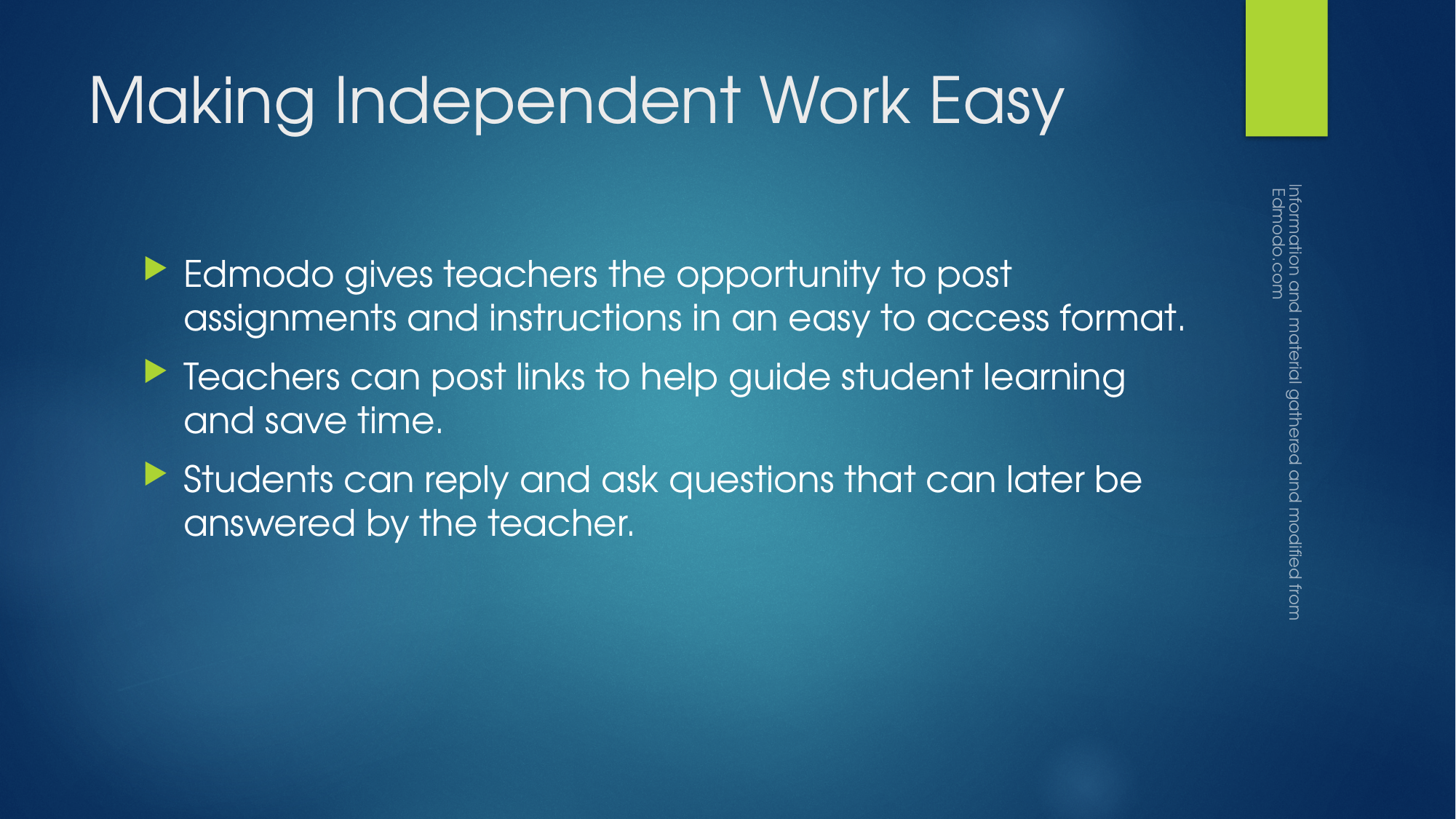

# Making Independent Work Easy
Edmodo gives teachers the opportunity to post assignments and instructions in an easy to access format.
Teachers can post links to help guide student learning and save time.
Students can reply and ask questions that can later be answered by the teacher.
Information and material gathered and modified from Edmodo.com